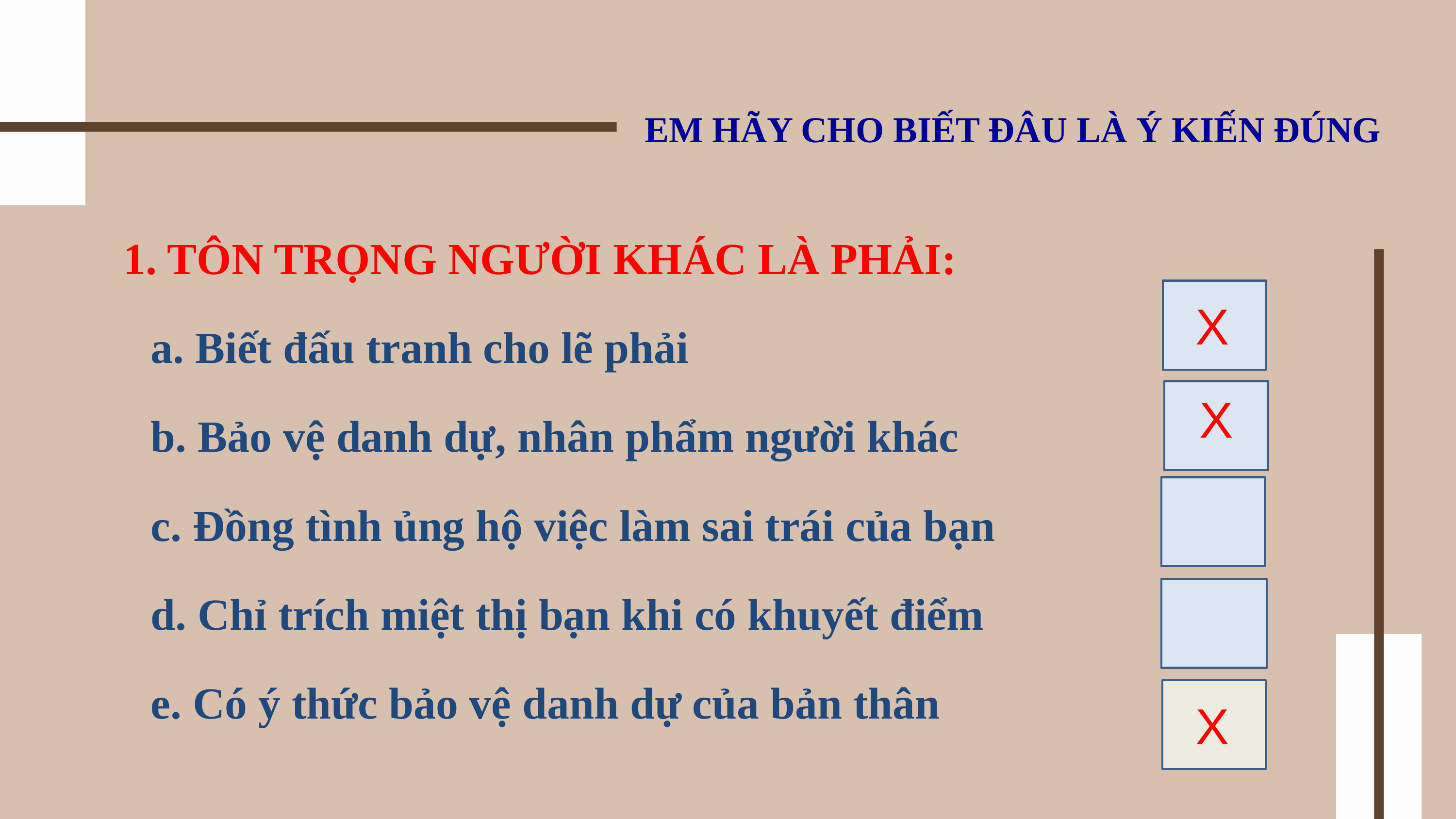

EM HÃY CHO BIẾT ĐÂU LÀ Ý KIẾN ĐÚNG

1. TÔN TRỌNG NGƯỜI KHÁC LÀ PHẢI:
	a. Biết đấu tranh cho lẽ phải
	b. Bảo vệ danh dự, nhân phẩm người khác
	c. Đồng tình ủng hộ việc làm sai trái của bạn
	d. Chỉ trích miệt thị bạn khi có khuyết điểm
	e. Có ý thức bảo vệ danh dự của bản thân

X

X

X